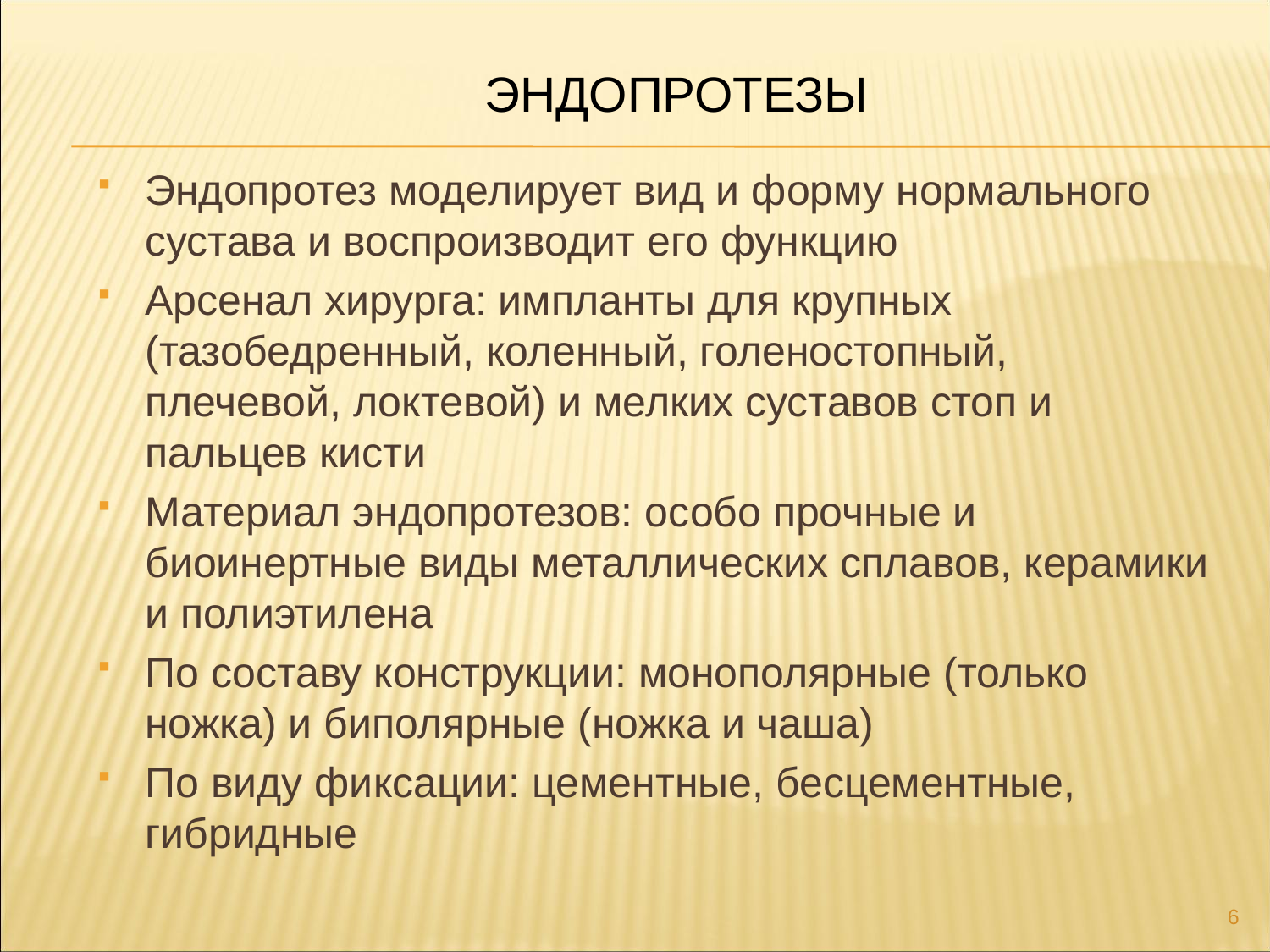

# Эндопротезы
Эндопротез моделирует вид и форму нормального сустава и воспроизводит его функцию
Арсенал хирурга: импланты для крупных (тазобедренный, коленный, голеностопный, плечевой, локтевой) и мелких суставов стоп и пальцев кисти
Материал эндопротезов: особо прочные и биоинертные виды металлических сплавов, керамики и полиэтилена
По составу конструкции: монополярные (только ножка) и биполярные (ножка и чаша)
По виду фиксации: цементные, бесцементные, гибридные

6